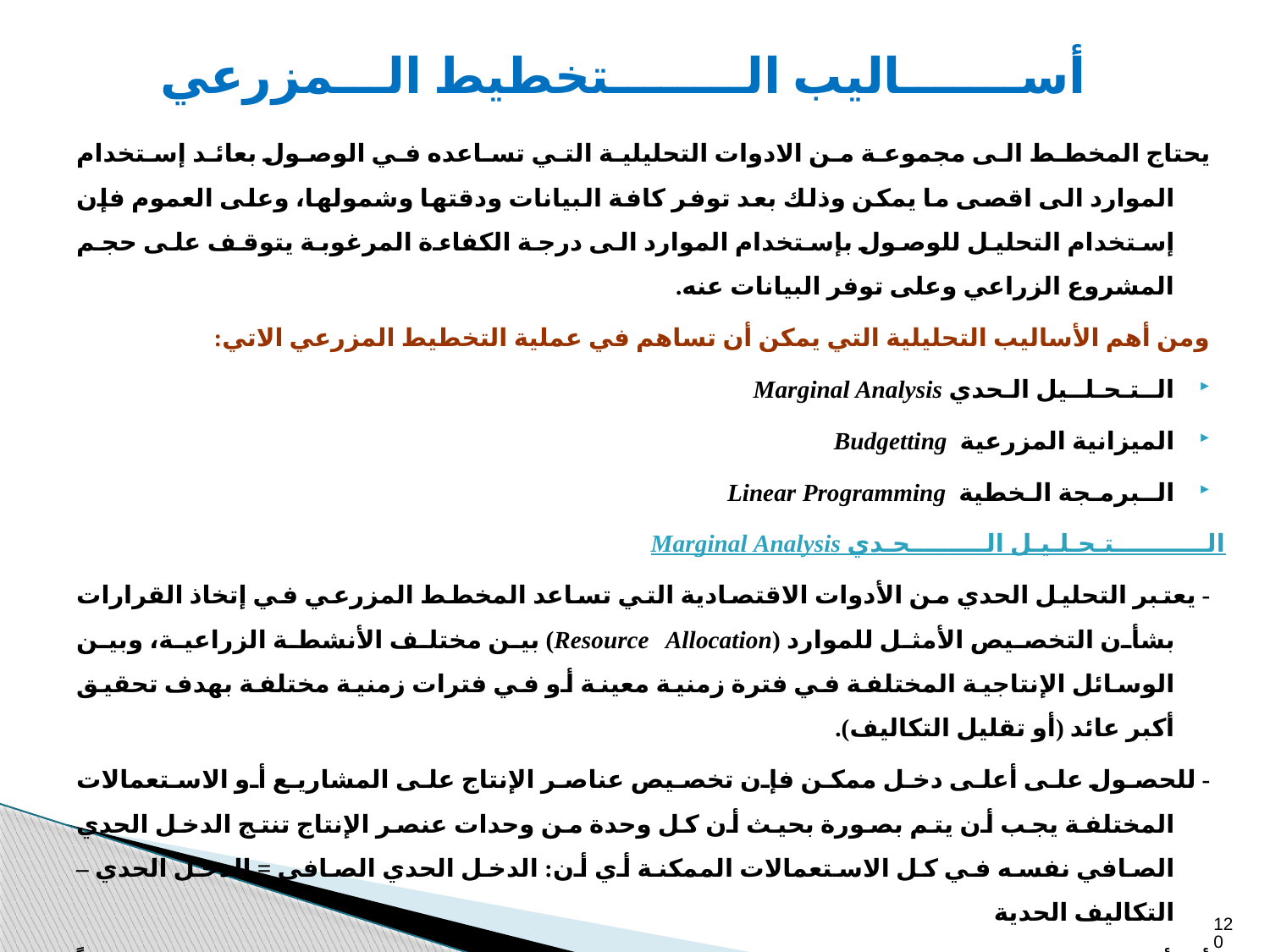

# أســـــــاليب الــــــــتخطيط الـــمزرعي
يحتاج المخطط الى مجموعة من الادوات التحليلية التي تساعده في الوصول بعائد إستخدام الموارد الى اقصى ما يمكن وذلك بعد توفر كافة البيانات ودقتها وشمولها، وعلى العموم فإن إستخدام التحليل للوصول بإستخدام الموارد الى درجة الكفاءة المرغوبة يتوقف على حجم المشروع الزراعي وعلى توفر البيانات عنه.
ومن أهم الأساليب التحليلية التي يمكن أن تساهم في عملية التخطيط المزرعي الاتي:
الــتـحـلــيل الـحدي Marginal Analysis
الميزانية المزرعية  Budgetting
الــبرمـجة الـخطية  Linear Programming
الـــــــــــتـحـلـيـل الـــــــــحـدي Marginal Analysis
- يعتبر التحليل الحدي من الأدوات الاقتصادية التي تساعد المخطط المزرعي في إتخاذ القرارات بشأن التخصيص الأمثل للموارد (Resource Allocation) بين مختلف الأنشطة الزراعية، وبين الوسائل الإنتاجية المختلفة في فترة زمنية معينة أو في فترات زمنية مختلفة بهدف تحقيق أكبر عائد (أو تقليل التكاليف).
- للحصول على أعلى دخل ممكن فإن تخصيص عناصر الإنتاج على المشاريع أو الاستعمالات المختلفة يجب أن يتم بصورة بحيث أن كل وحدة من وحدات عنصر الإنتاج تنتج الدخل الحدي الصافي نفسه في كل الاستعمالات الممكنة أي أن: الدخل الحدي الصافي = الدخل الحدي – التكاليف الحدية
أي أن المنتج يسمح بالإنتاج الى المستوى الذي يكون عنده الدخل الحدي (Marginal Revenue) مساوياً للتكلفة الحدية (Marginal cost). وكمثال على ذلك نأخذ إستعمال كمية السماد الكيماوي التي يحصل منها المزارع على أكبر ربح ممكن.
120